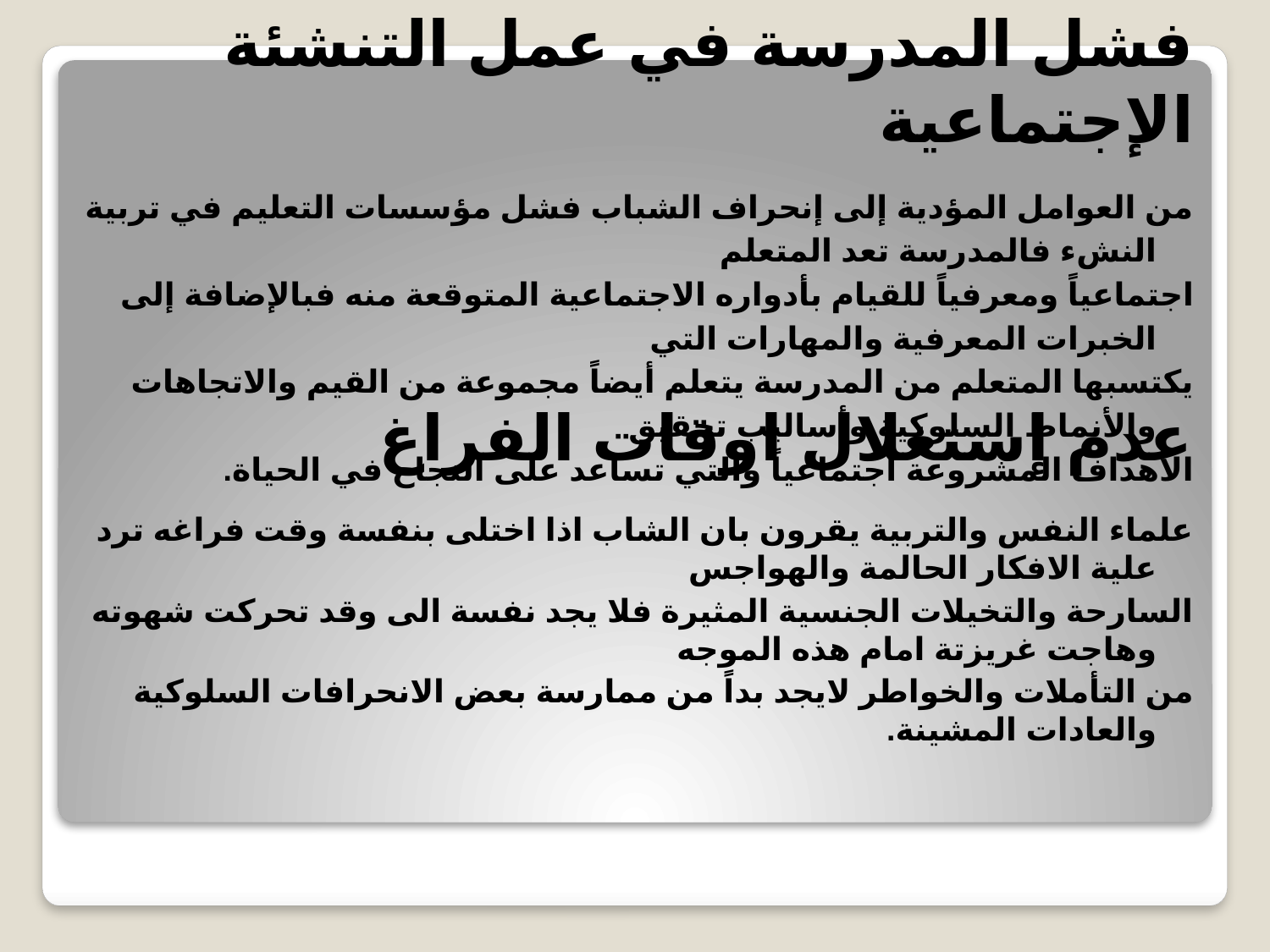

# فشل المدرسة في عمل التنشئة الإجتماعية
من العوامل المؤدية إلى إنحراف الشباب فشل مؤسسات التعليم في تربية النشء فالمدرسة تعد المتعلم
اجتماعياً ومعرفياً للقيام بأدواره الاجتماعية المتوقعة منه فبالإضافة إلى الخبرات المعرفية والمهارات التي
يكتسبها المتعلم من المدرسة يتعلم أيضاً مجموعة من القيم والاتجاهات والأنماط السلوكية وأساليب تحقيق
الأهداف المشروعة اجتماعياً والتي تساعد على النجاح في الحياة.
عدم إستغلال اوقات الفراغ
علماء النفس والتربية يقرون بان الشاب اذا اختلى بنفسة وقت فراغه ترد علية الافكار الحالمة والهواجس
السارحة والتخيلات الجنسية المثيرة فلا يجد نفسة الى وقد تحركت شهوته وهاجت غريزتة امام هذه الموجه
من التأملات والخواطر لايجد بداً من ممارسة بعض الانحرافات السلوكية والعادات المشينة.